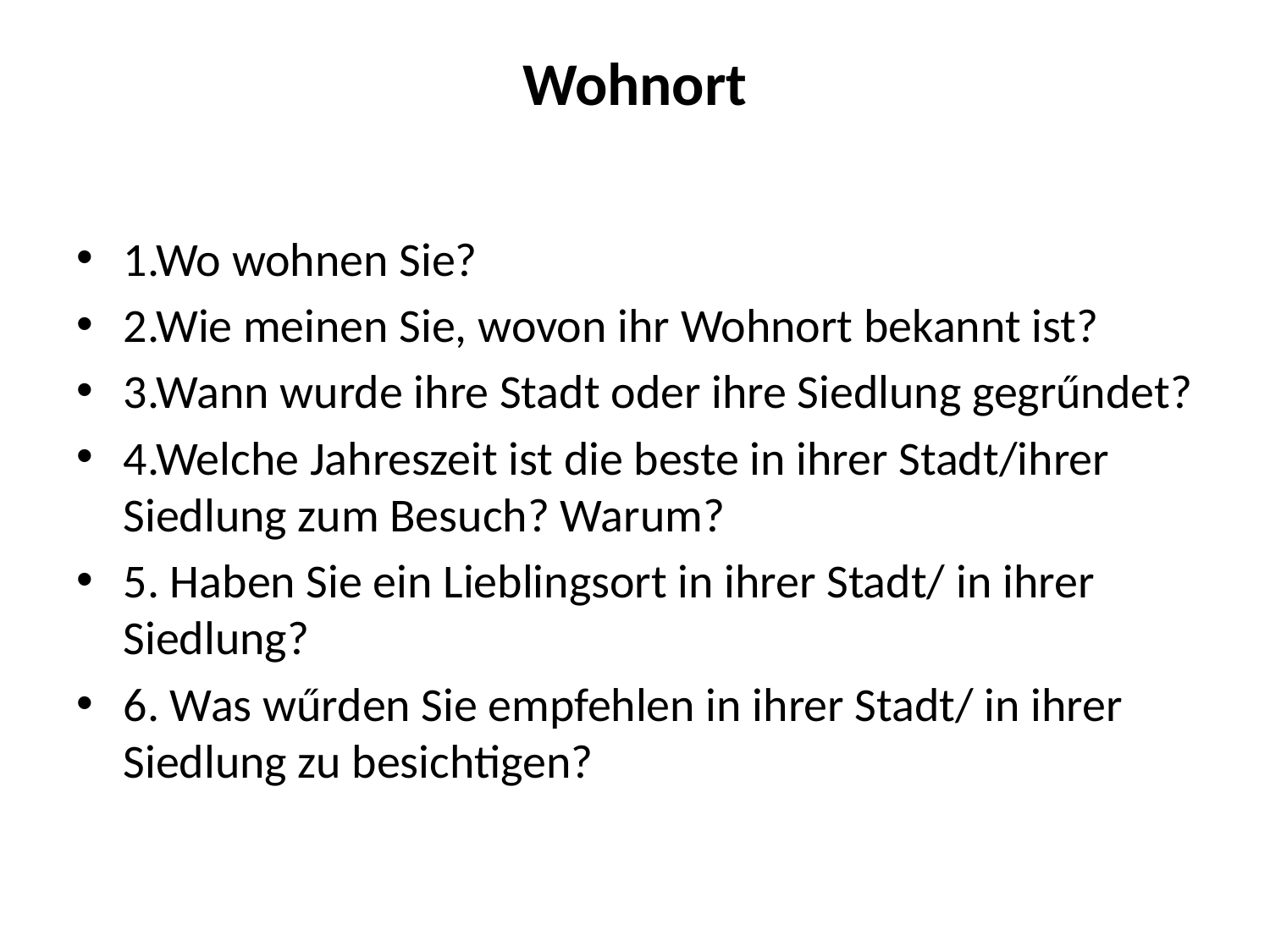

# Wohnort
1.Wo wohnen Sie?
2.Wie meinen Sie, wovon ihr Wohnort bekannt ist?
3.Wann wurde ihre Stadt oder ihre Siedlung gegrűndet?
4.Welche Jahreszeit ist die beste in ihrer Stadt/ihrer Siedlung zum Besuch? Warum?
5. Haben Sie ein Lieblingsort in ihrer Stadt/ in ihrer Siedlung?
6. Was wűrden Sie empfehlen in ihrer Stadt/ in ihrer Siedlung zu besichtigen?